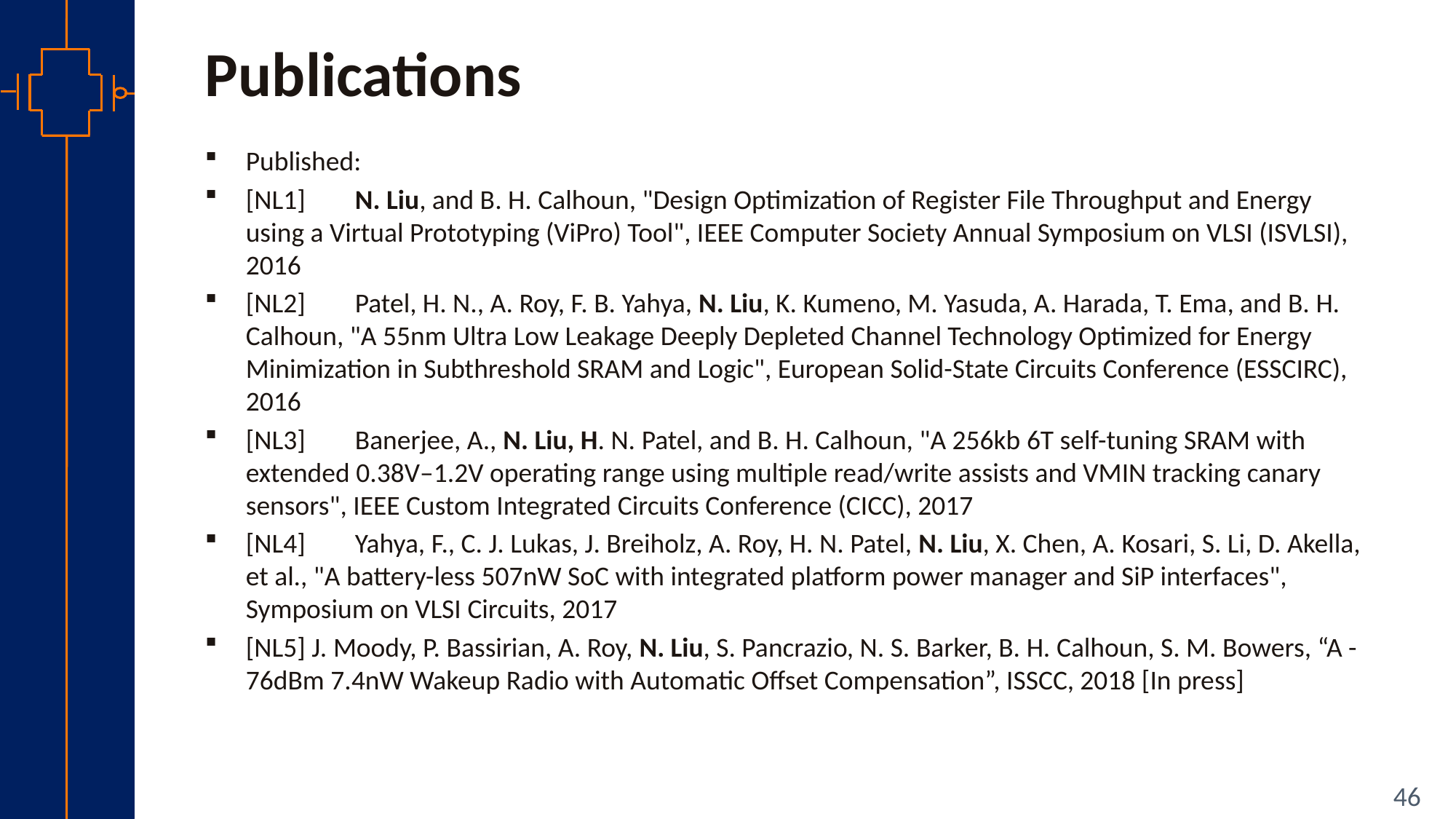

# Publications
Published:
[NL1]	N. Liu, and B. H. Calhoun, "Design Optimization of Register File Throughput and Energy using a Virtual Prototyping (ViPro) Tool", IEEE Computer Society Annual Symposium on VLSI (ISVLSI), 2016
[NL2]	Patel, H. N., A. Roy, F. B. Yahya, N. Liu, K. Kumeno, M. Yasuda, A. Harada, T. Ema, and B. H. Calhoun, "A 55nm Ultra Low Leakage Deeply Depleted Channel Technology Optimized for Energy Minimization in Subthreshold SRAM and Logic", European Solid-State Circuits Conference (ESSCIRC), 2016
[NL3]	Banerjee, A., N. Liu, H. N. Patel, and B. H. Calhoun, "A 256kb 6T self-tuning SRAM with extended 0.38V–1.2V operating range using multiple read/write assists and VMIN tracking canary sensors", IEEE Custom Integrated Circuits Conference (CICC), 2017
[NL4]	Yahya, F., C. J. Lukas, J. Breiholz, A. Roy, H. N. Patel, N. Liu, X. Chen, A. Kosari, S. Li, D. Akella, et al., "A battery-less 507nW SoC with integrated platform power manager and SiP interfaces", Symposium on VLSI Circuits, 2017
[NL5] J. Moody, P. Bassirian, A. Roy, N. Liu, S. Pancrazio, N. S. Barker, B. H. Calhoun, S. M. Bowers, “A -76dBm 7.4nW Wakeup Radio with Automatic Offset Compensation”, ISSCC, 2018 [In press]

46